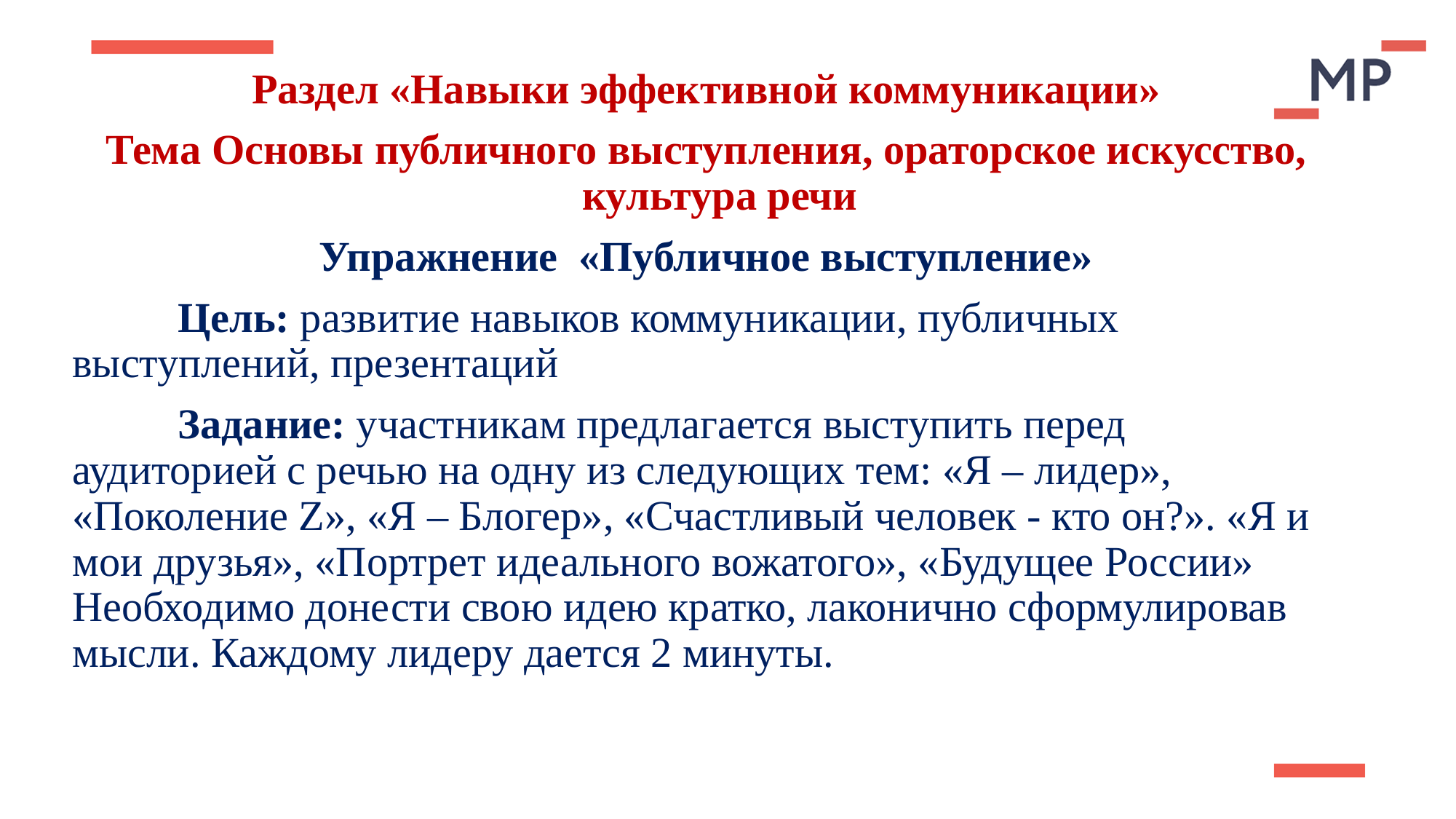

Раздел «Навыки эффективной коммуникации»
Тема Основы публичного выступления, ораторское искусство, культура речи
Упражнение  «Публичное выступление»
          Цель: развитие навыков коммуникации, публичных выступлений, презентаций
          Задание: участникам предлагается выступить перед аудиторией с речью на одну из следующих тем: «Я – лидер», «Поколение Z», «Я – Блогер», «Счастливый человек - кто он?». «Я и мои друзья», «Портрет идеального вожатого», «Будущее России» Необходимо донести свою идею кратко, лаконично сформулировав мысли. Каждому лидеру дается 2 минуты.